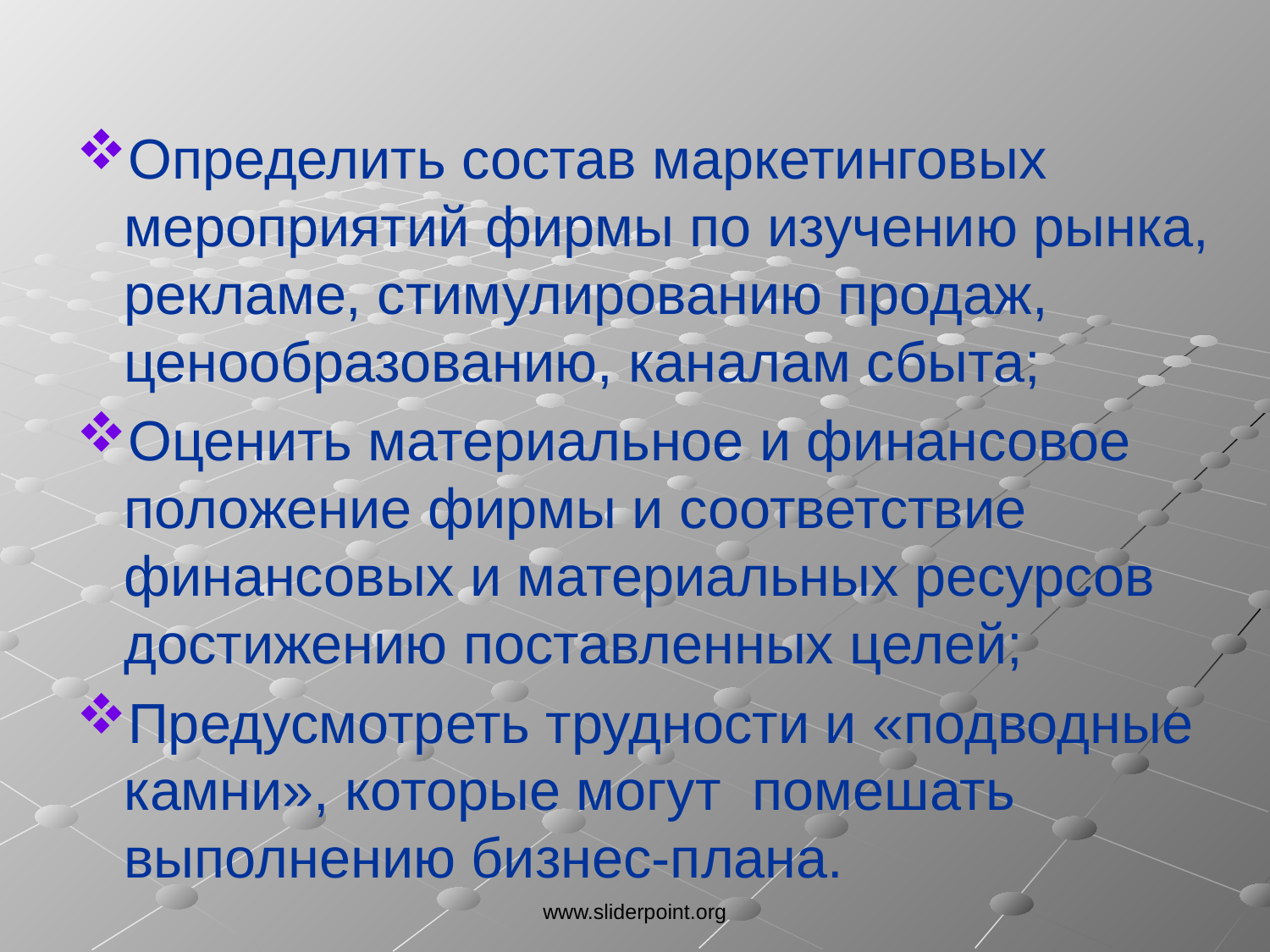

#
Определить состав маркетинговых мероприятий фирмы по изучению рынка, рекламе, стимулированию продаж, ценообразованию, каналам сбыта;
Оценить материальное и финансовое положение фирмы и соответствие финансовых и материальных ресурсов достижению поставленных целей;
Предусмотреть трудности и «подводные камни», которые могут  помешать  выполнению бизнес-плана.
www.sliderpoint.org